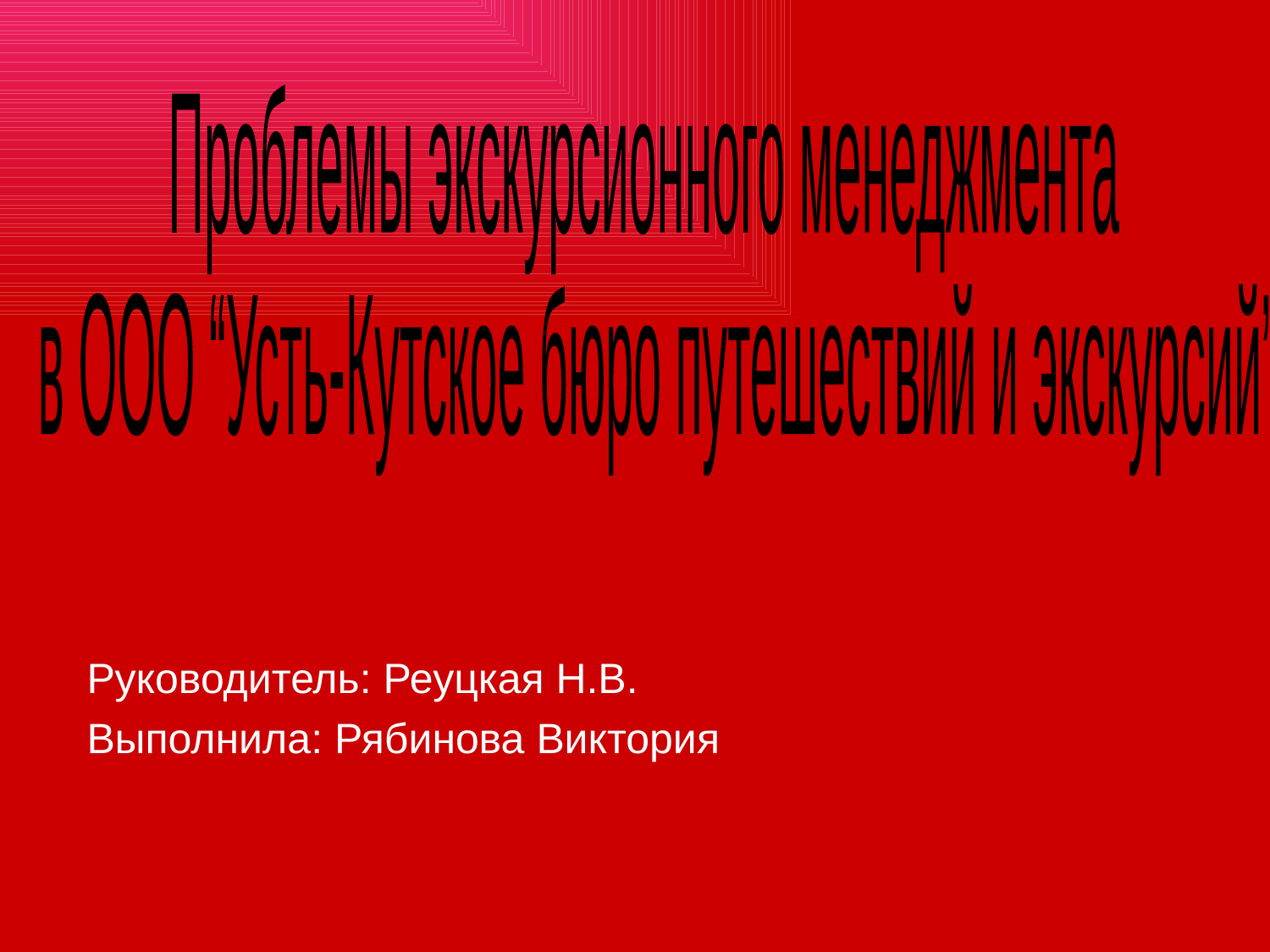

Проблемы экскурсионного менеджмента
 в ООО “Усть-Кутское бюро путешествий и экскурсий”
Руководитель: Реуцкая Н.В.
Выполнила: Рябинова Виктория